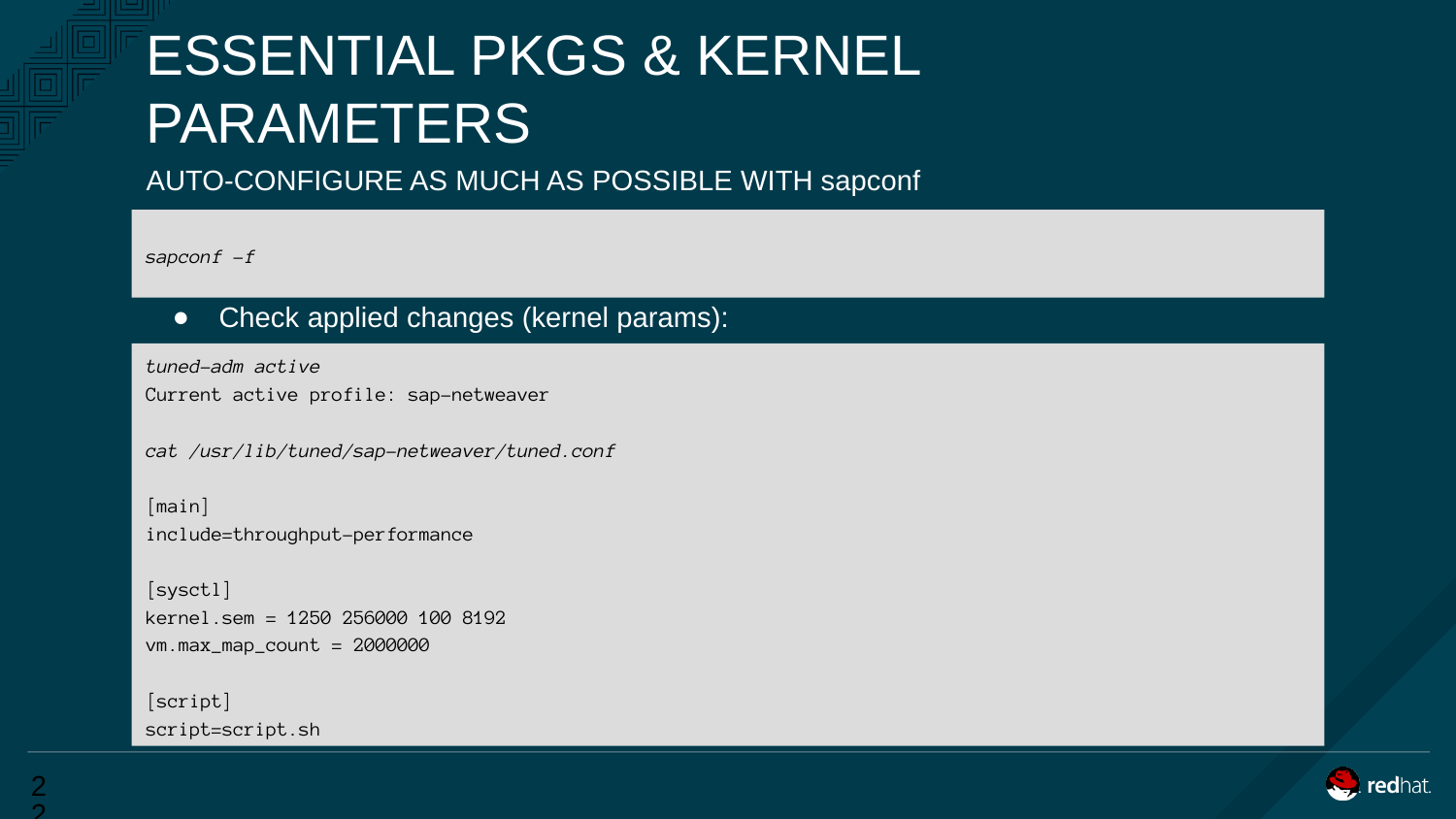

# ESSENTIAL PKGS & KERNEL PARAMETERS
AUTO-CONFIGURE AS MUCH AS POSSIBLE WITH sapconf
sapconf -f
Check applied changes (kernel params):

tuned-adm active
Current active profile: sap-netweaver

cat /usr/lib/tuned/sap-netweaver/tuned.conf

[main]
include=throughput-performance

[sysctl]
kernel.sem = 1250 256000 100 8192
vm.max_map_count = 2000000

[script]
script=script.sh
22